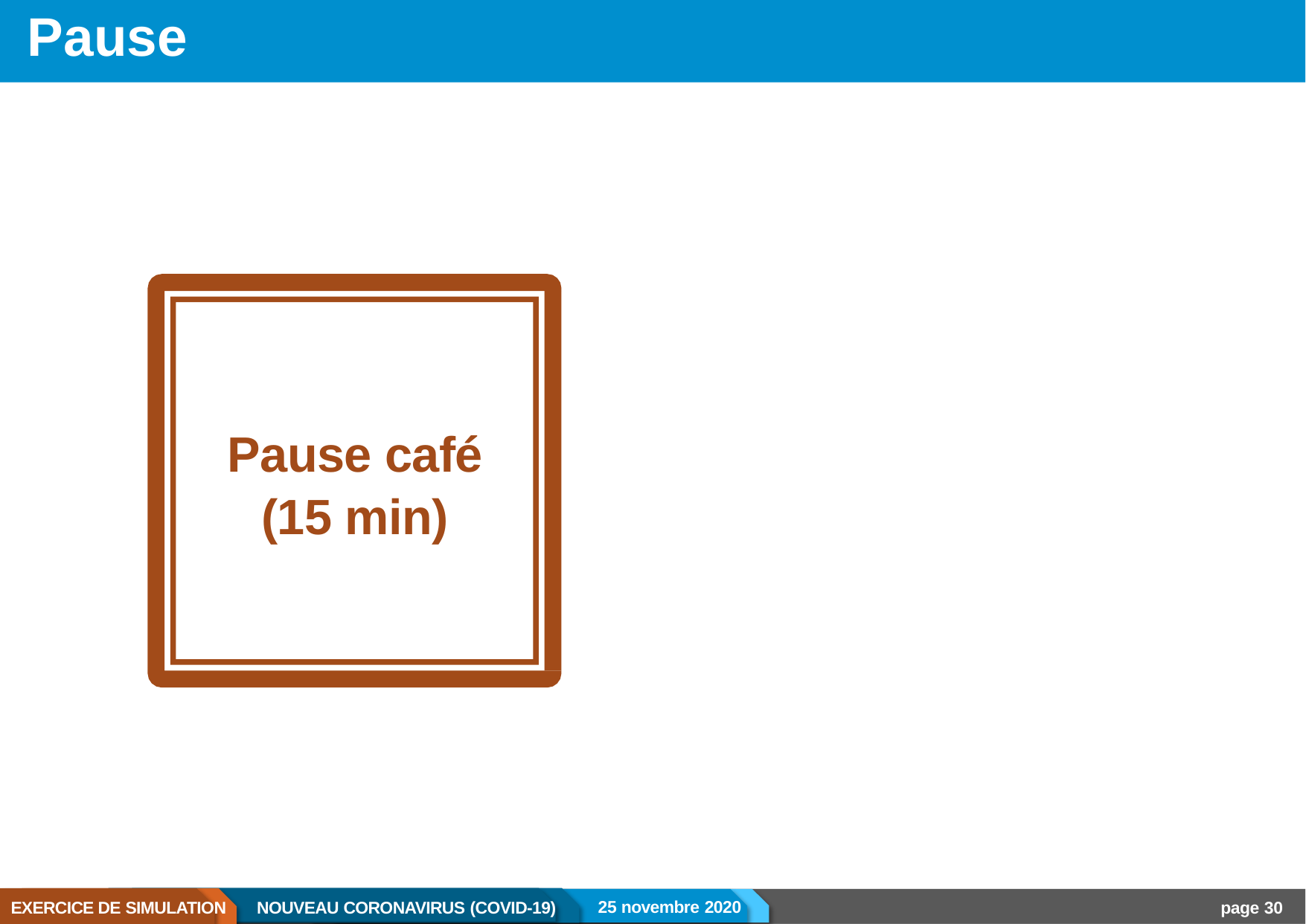

Pause

Pause café
(15 min)
25 novembre 2020
EXERCICE DE SIMULATION
NOUVEAU CORONAVIRUS (COVID-19)
page 30